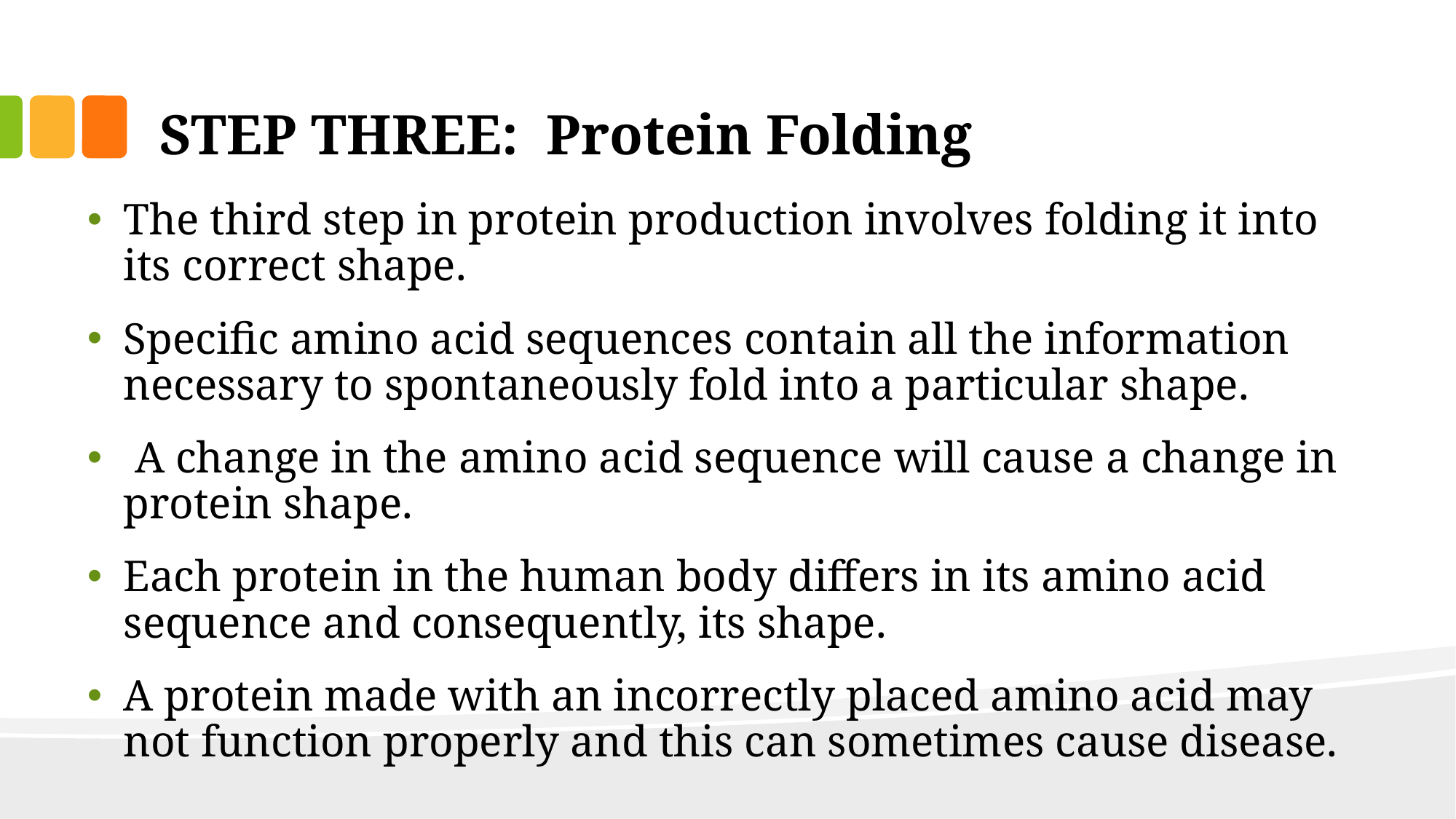

# STEP THREE:  Protein Folding
The third step in protein production involves folding it into its correct shape.
Specific amino acid sequences contain all the information necessary to spontaneously fold into a particular shape.
 A change in the amino acid sequence will cause a change in protein shape.
Each protein in the human body differs in its amino acid sequence and consequently, its shape.
A protein made with an incorrectly placed amino acid may not function properly and this can sometimes cause disease.